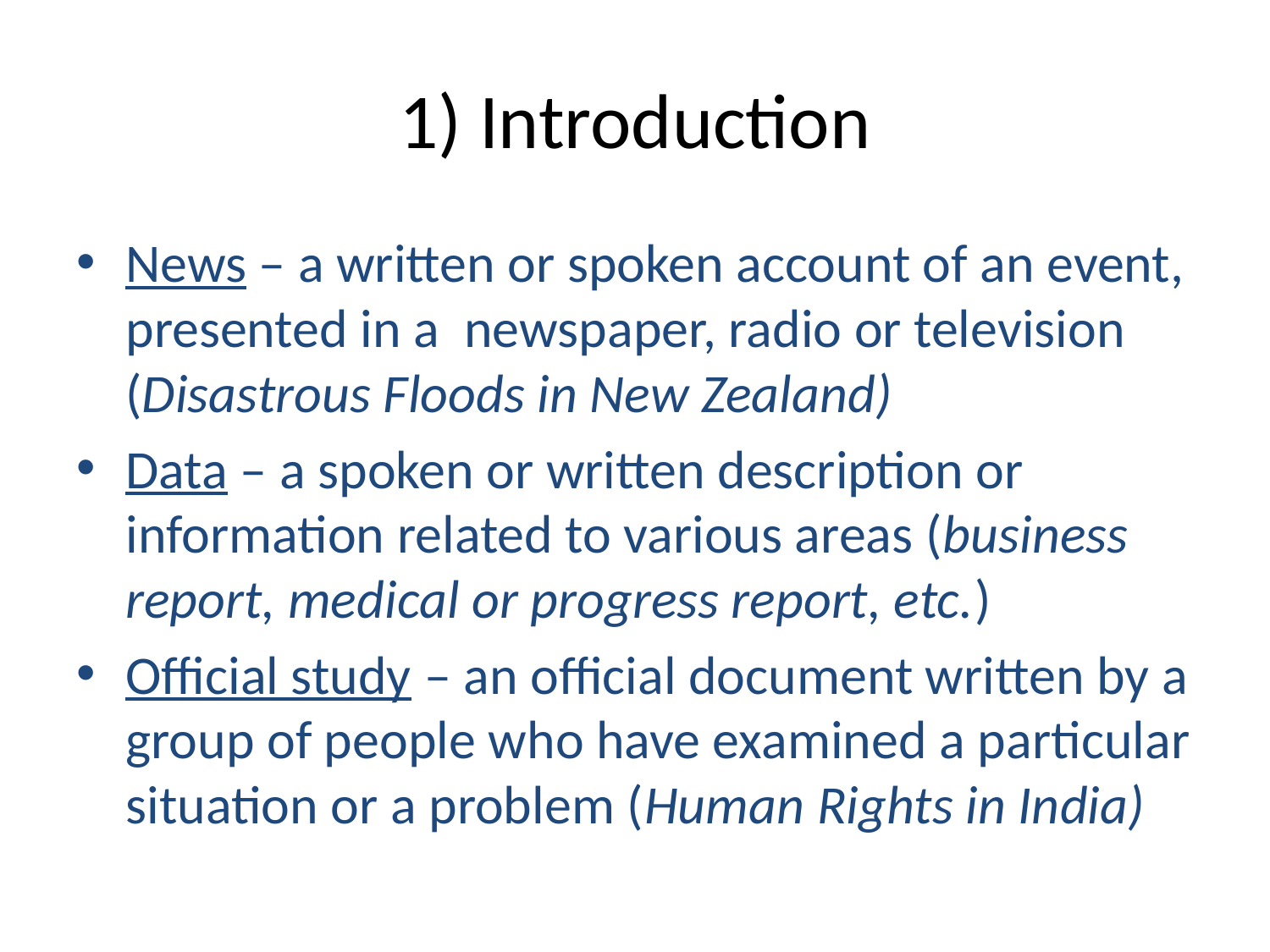

# 1) Introduction
News – a written or spoken account of an event, presented in a  newspaper, radio or television (Disastrous Floods in New Zealand)
Data – a spoken or written description or information related to various areas (business report, medical or progress report, etc.)
Official study – an official document written by a group of people who have examined a particular situation or a problem (Human Rights in India)